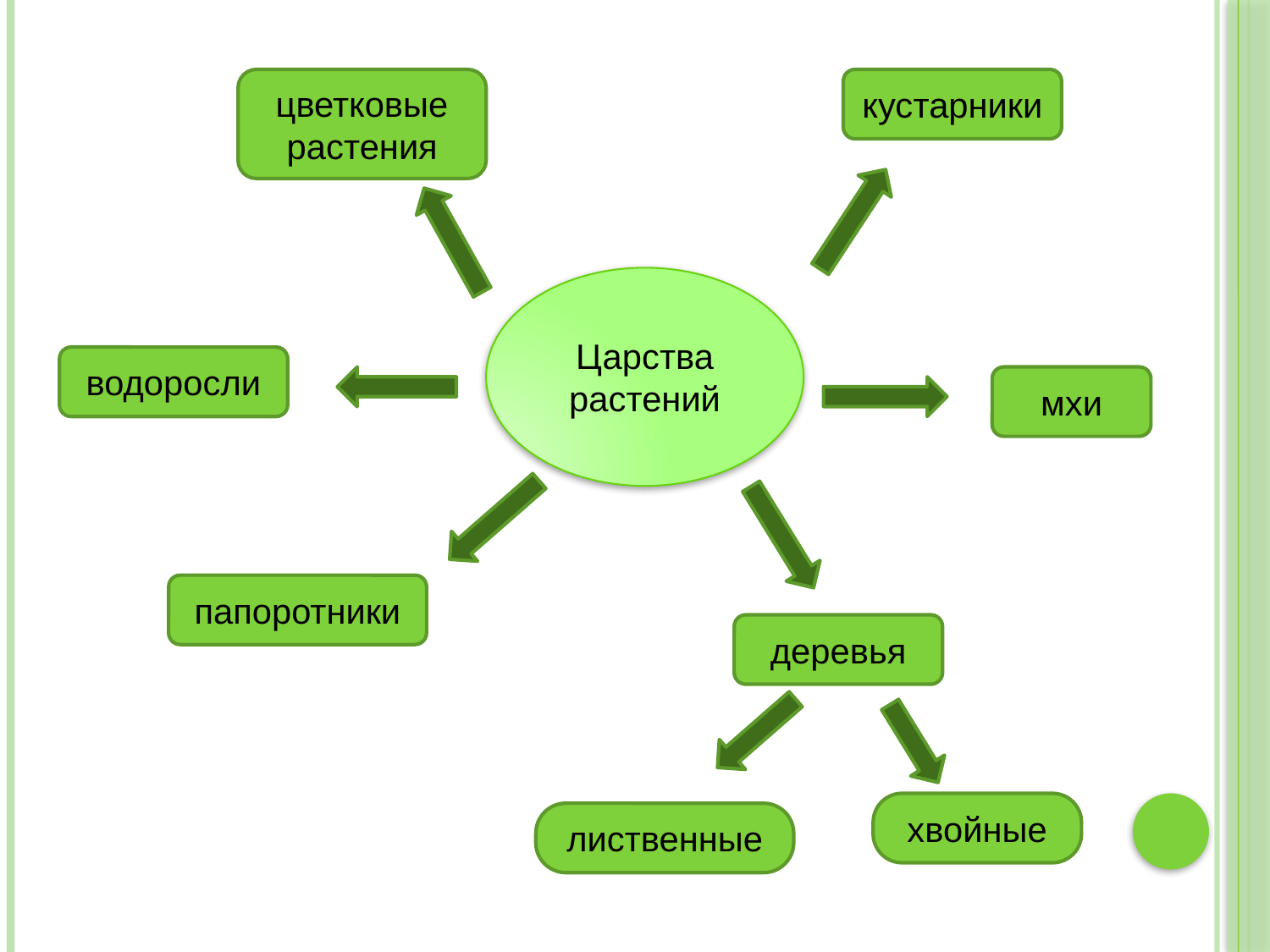

цветковые растения
кустарники

Царства растений

водоросли
мхи

папоротники
деревья

хвойные
лиственные